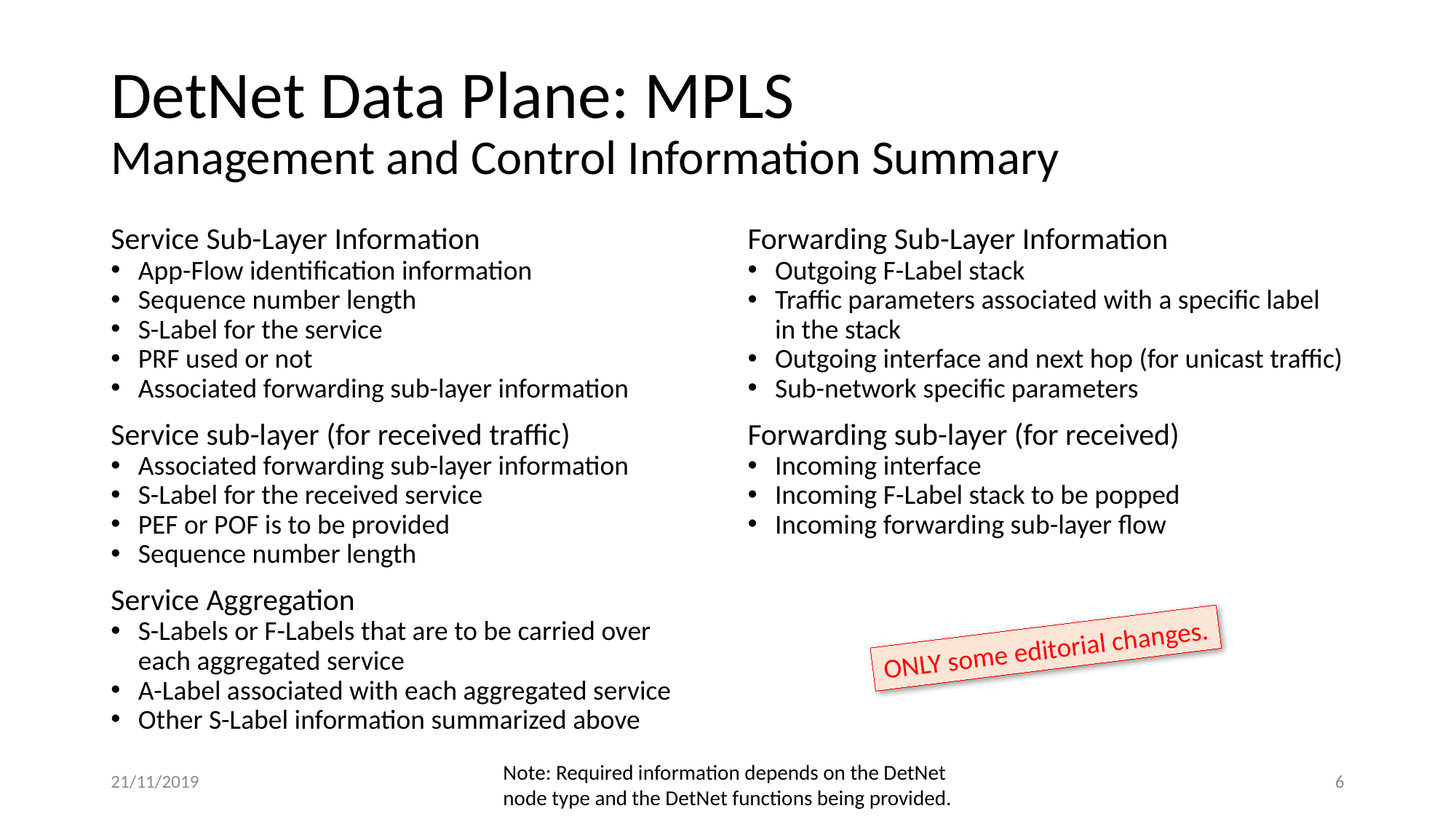

# DetNet Data Plane: MPLS Management and Control Information Summary
Service Sub-Layer Information
App-Flow identification information
Sequence number length
S-Label for the service
PRF used or not
Associated forwarding sub-layer information
Service sub-layer (for received traffic)
Associated forwarding sub-layer information
S-Label for the received service
PEF or POF is to be provided
Sequence number length
Service Aggregation
S-Labels or F-Labels that are to be carried over each aggregated service
A-Label associated with each aggregated service
Other S-Label information summarized above
Forwarding Sub-Layer Information
Outgoing F-Label stack
Traffic parameters associated with a specific label in the stack
Outgoing interface and next hop (for unicast traffic)
Sub-network specific parameters
Forwarding sub-layer (for received)
Incoming interface
Incoming F-Label stack to be popped
Incoming forwarding sub-layer flow

ONLY some editorial changes.
Note: Required information depends on the DetNet
node type and the DetNet functions being provided.
21/11/2019
6